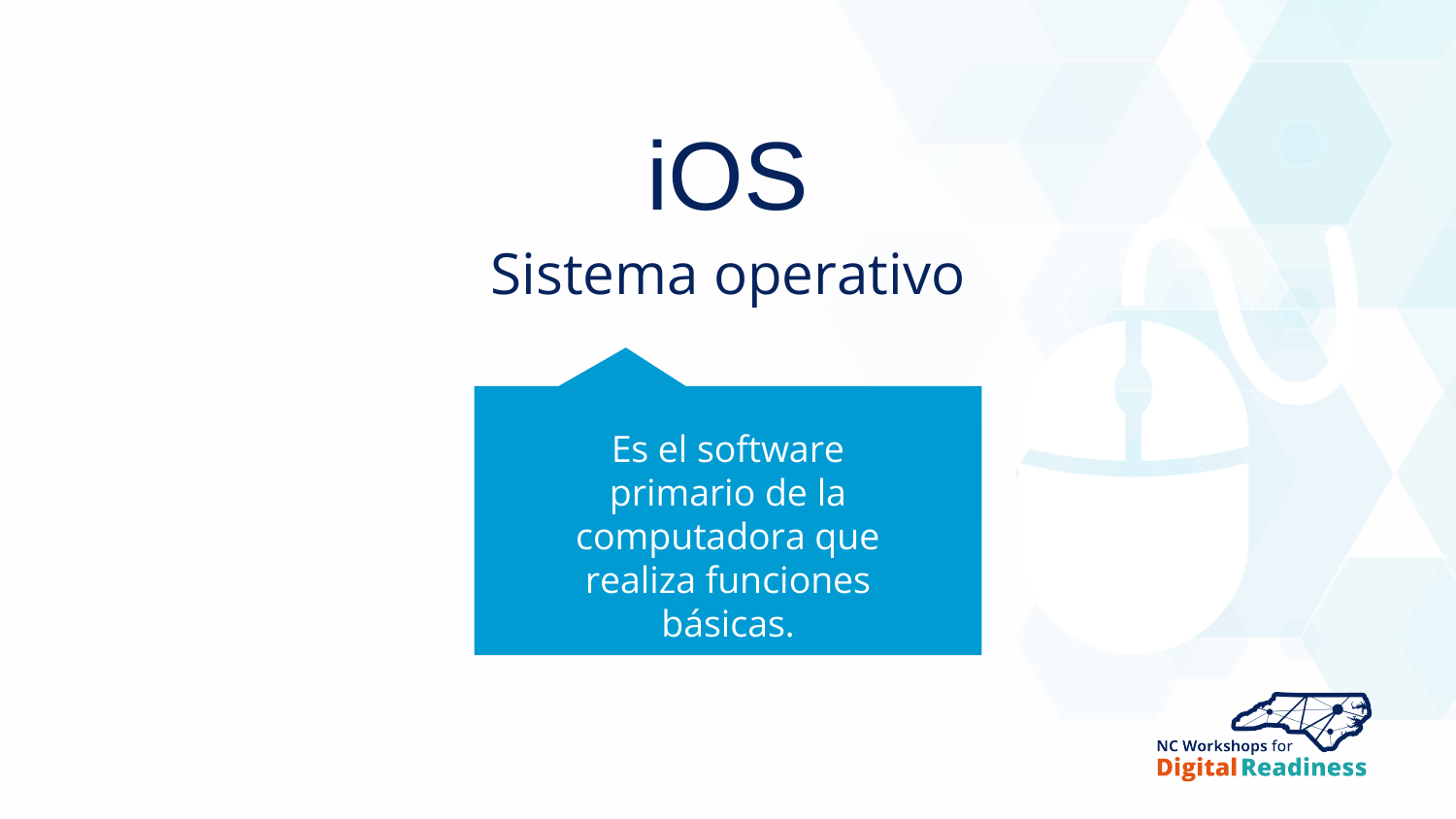

iOS
# Sistema operativo

Es el software primario de la computadora que realiza funciones básicas.